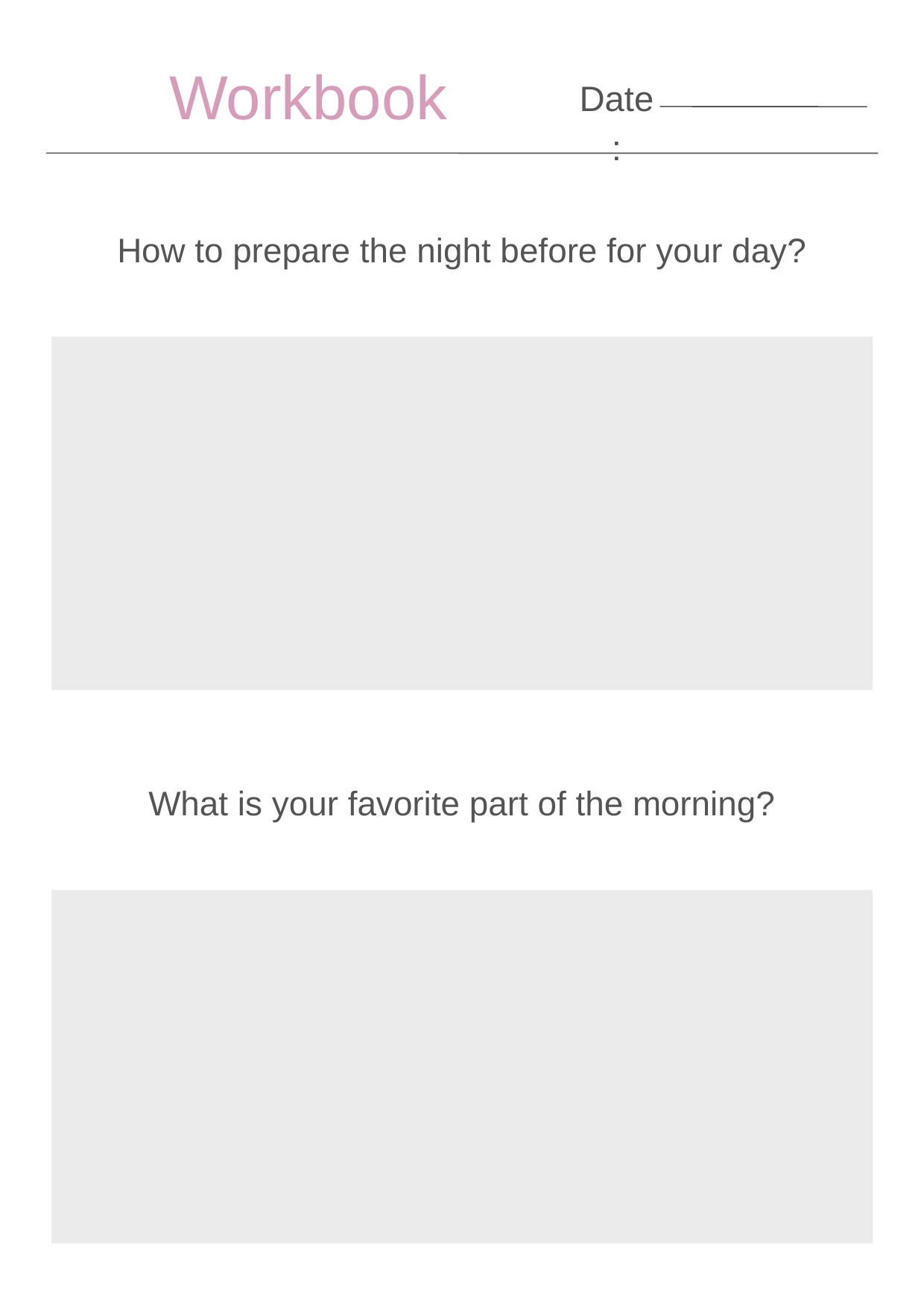

Workbook
Date:

How to prepare the night before for your day?

What is your favorite part of the morning?